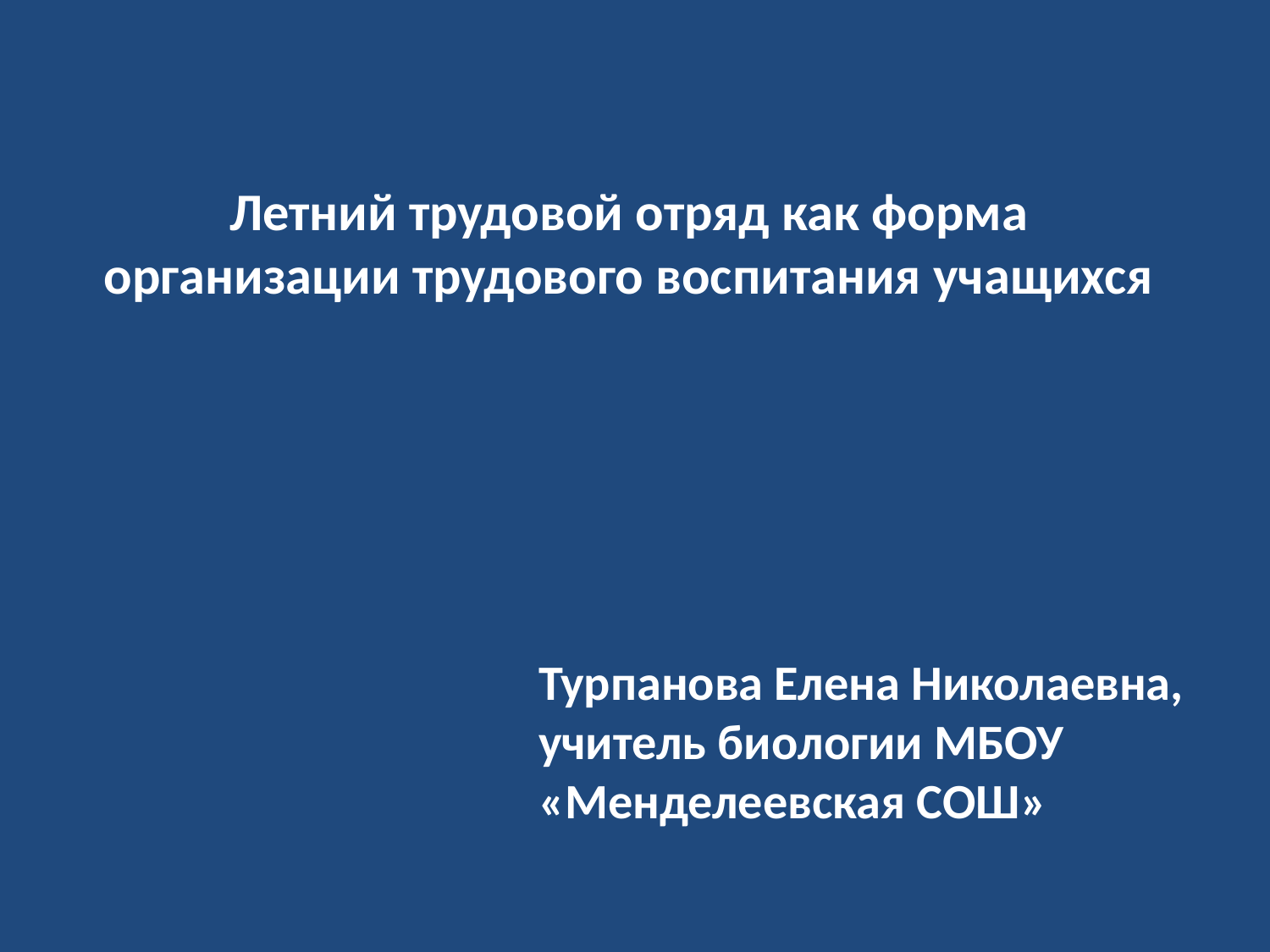

# Летний трудовой отряд как форма организации трудового воспитания учащихся
Турпанова Елена Николаевна, учитель биологии МБОУ «Менделеевская СОШ»